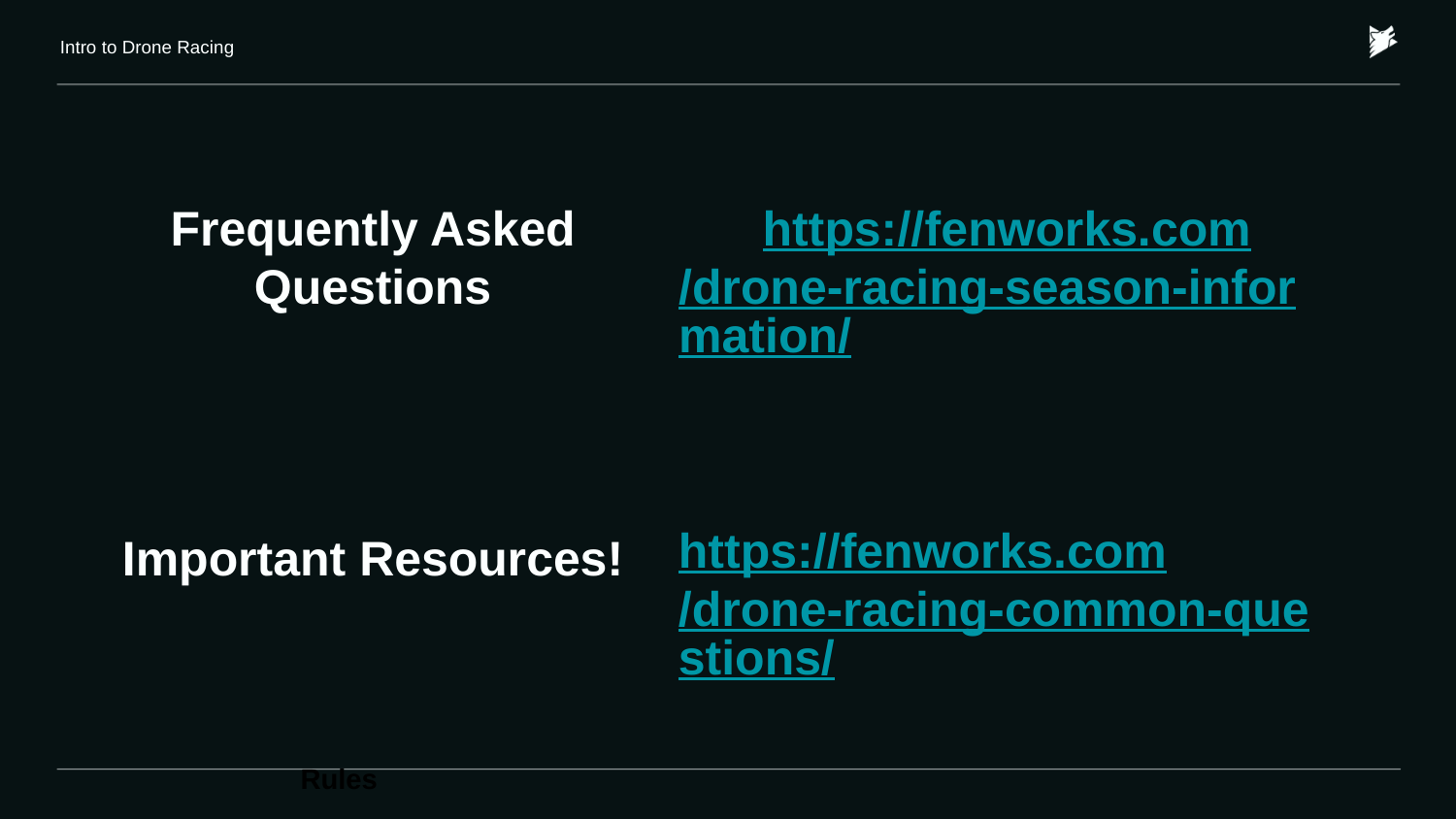

Intro to Drone Racing
Frequently Asked Questions
https://fenworks.com/drone-racing-season-information/
Important Resources!
https://fenworks.com/drone-racing-common-questions/
Rules